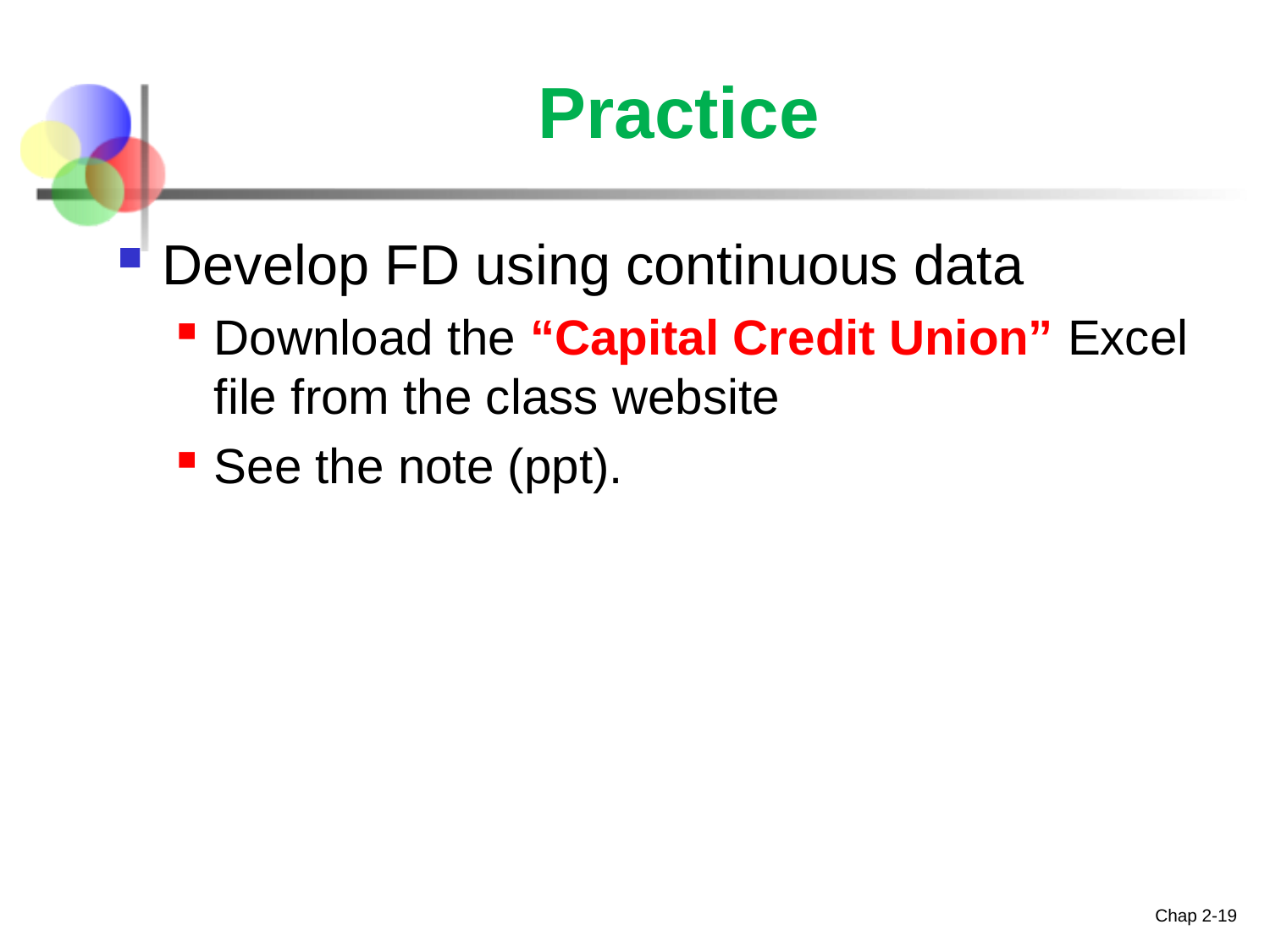

# Practice
Develop FD using continuous data
Download the “Capital Credit Union” Excel file from the class website
See the note (ppt).
Chap 2-19